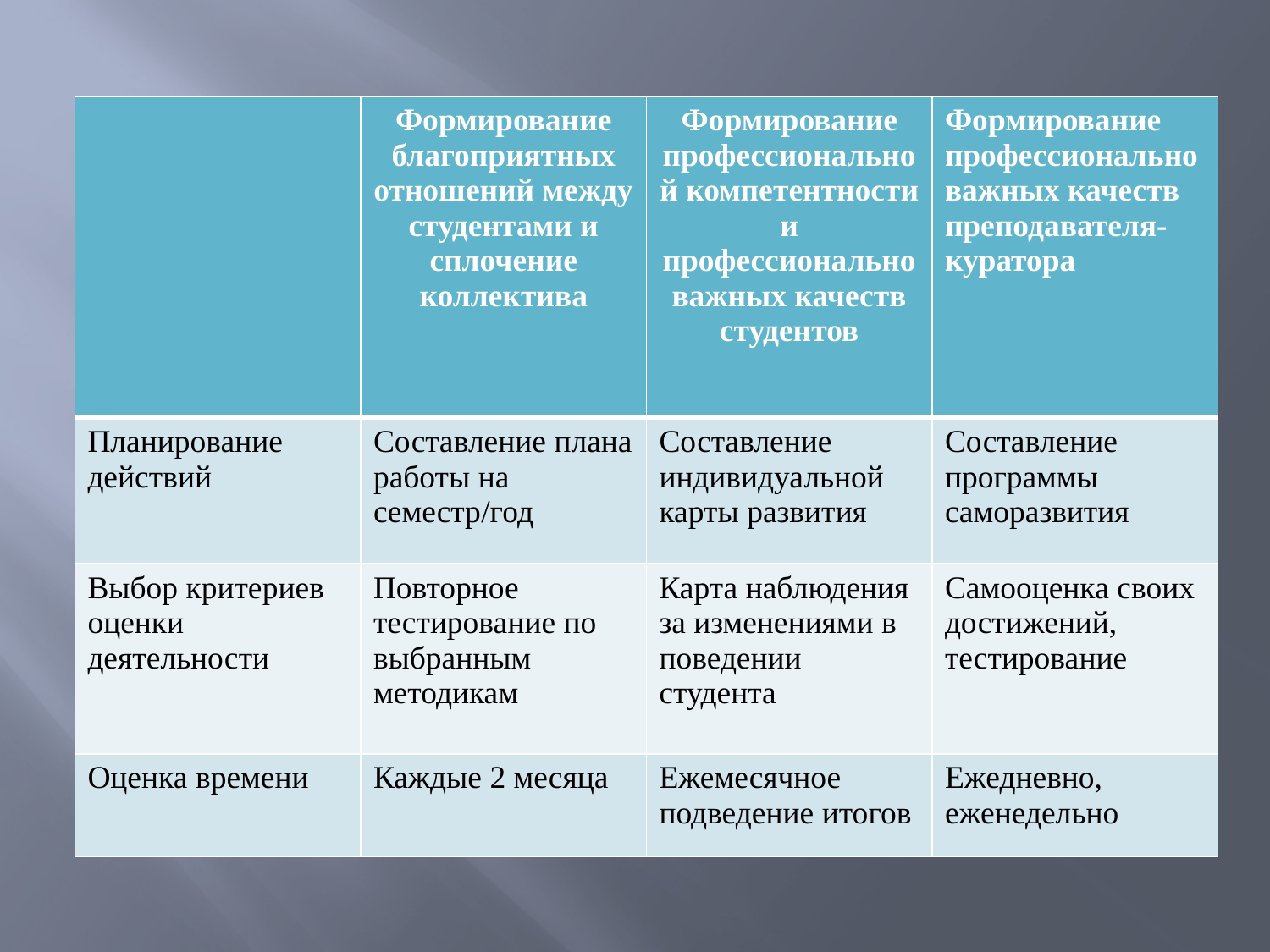

#
|  | Формирование благоприятных отношений между студентами и сплочение коллектива | Формирование профессиональной компетентности и профессионально важных качеств студентов | Формирование профессионально важных качеств преподавателя-куратора |
| --- | --- | --- | --- |
| Планирование действий | Составление плана работы на семестр/год | Составление индивидуальной карты развития | Составление программы саморазвития |
| Выбор критериев оценки деятельности | Повторное тестирование по выбранным методикам | Карта наблюдения за изменениями в поведении студента | Самооценка своих достижений, тестирование |
| Оценка времени | Каждые 2 месяца | Ежемесячное подведение итогов | Ежедневно, еженедельно |